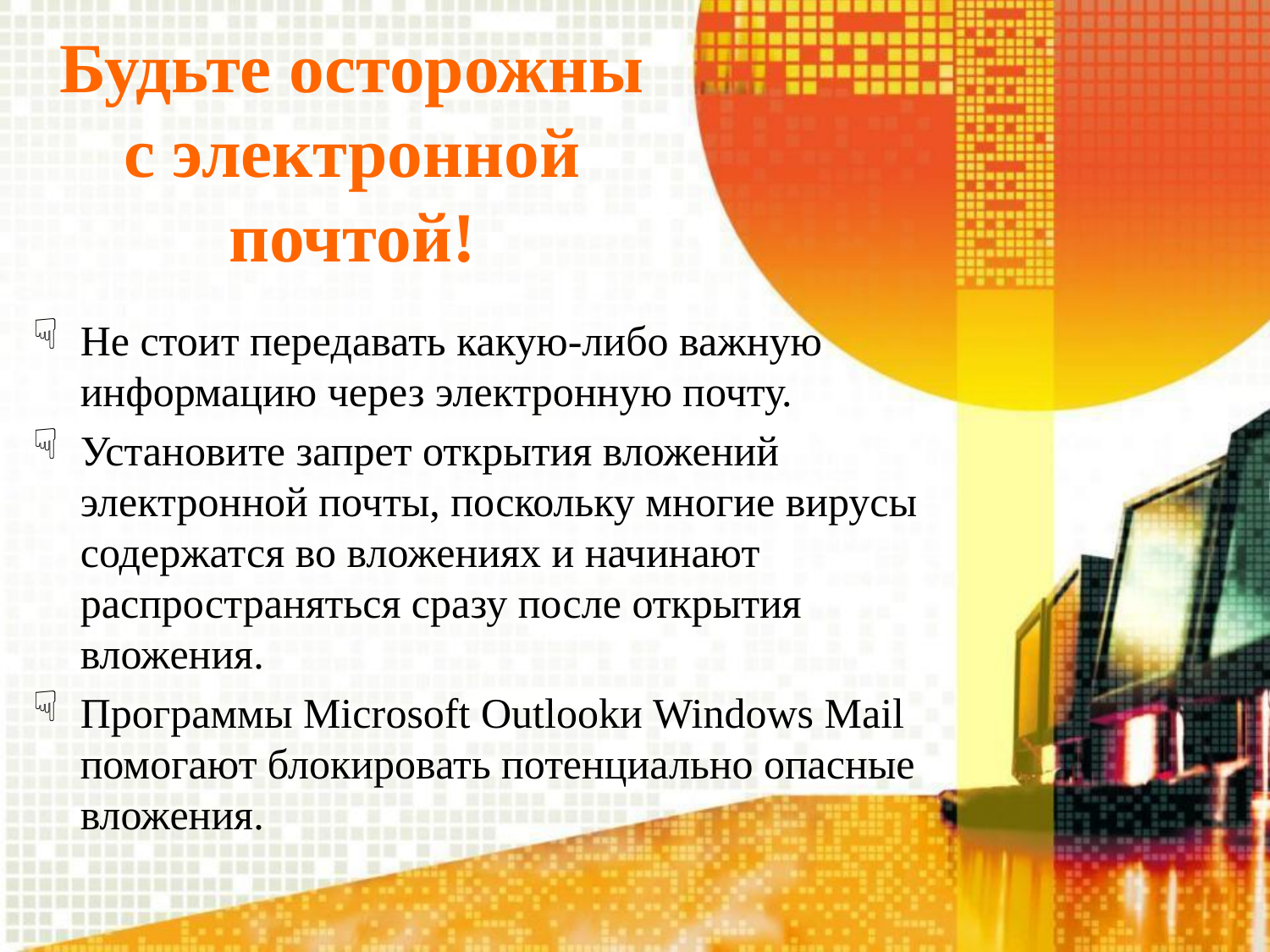

# Будьте осторожны с электронной почтой!
Не стоит передавать какую-либо важную информацию через электронную почту.
Установите запрет открытия вложений электронной почты, поскольку многие вирусы содержатся во вложениях и начинают распространяться сразу после открытия вложения.
Программы Microsoft Outlookи Windows Mail помогают блокировать потенциально опасные вложения.